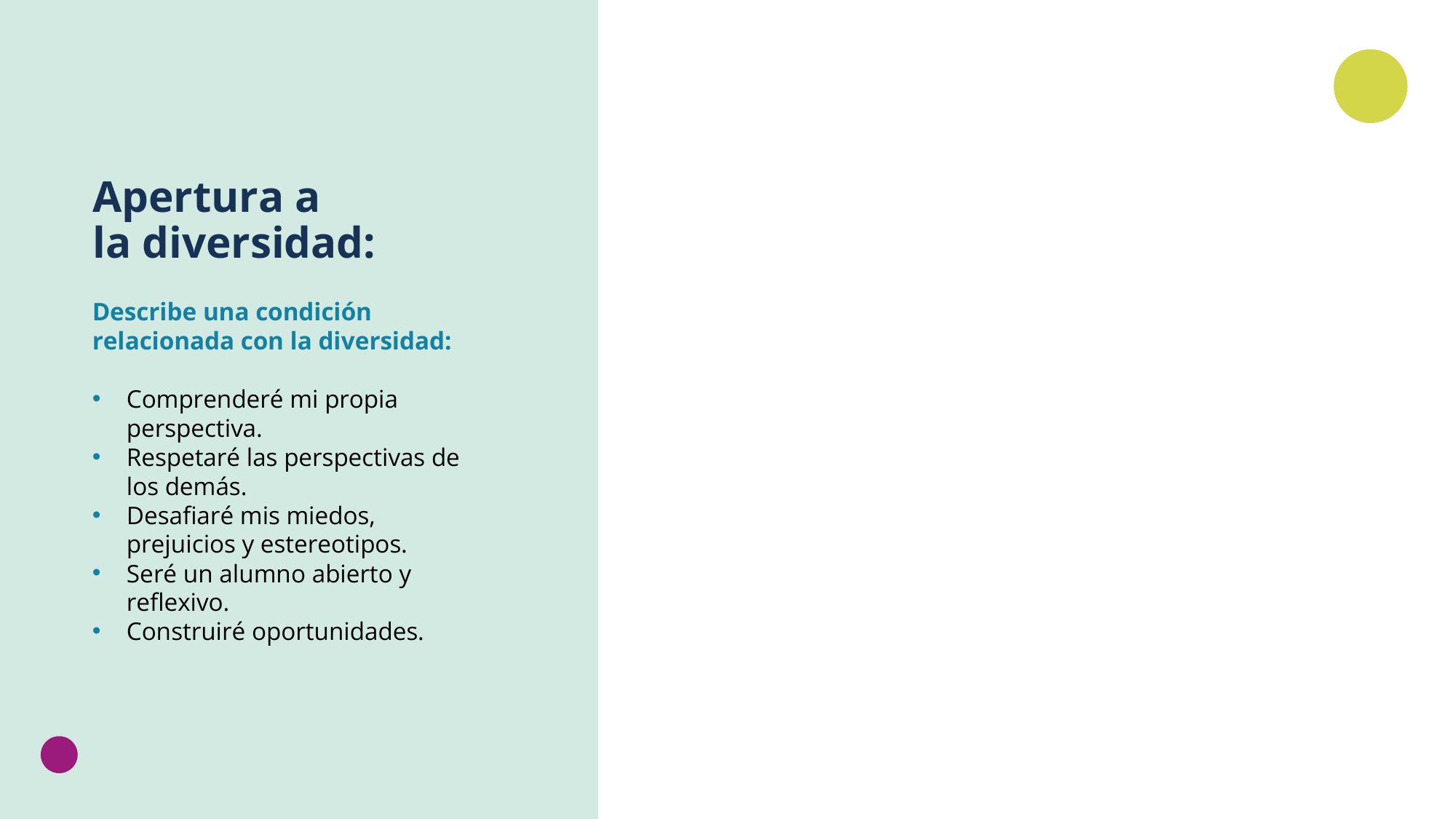

# Apertura a la diversidad:

Describe una condición relacionada con la diversidad:

Comprenderé mi propia perspectiva.
Respetaré las perspectivas de los demás.
Desafiaré mis miedos, prejuicios y estereotipos.
Seré un alumno abierto y reflexivo.
Construiré oportunidades.